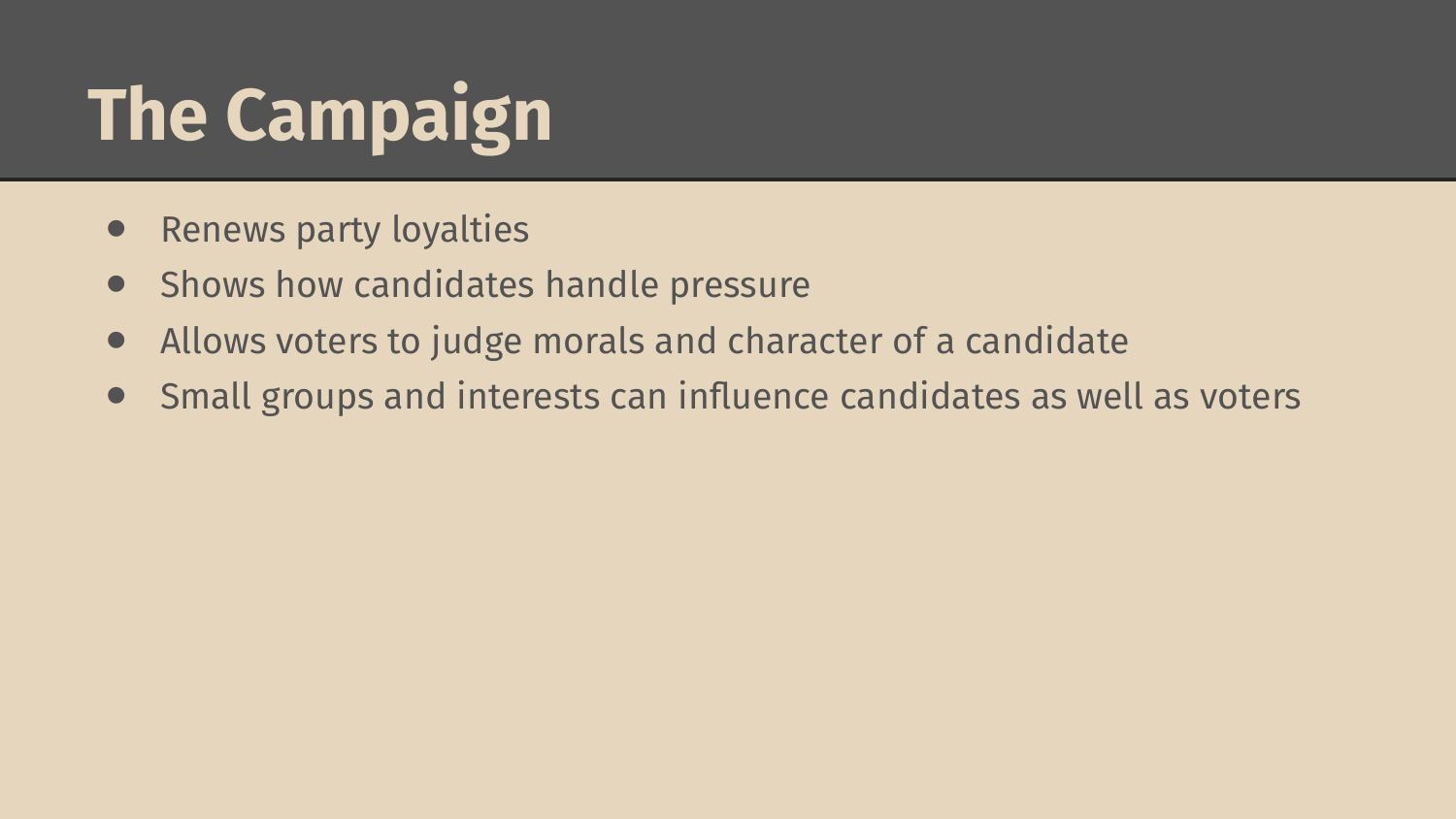

# The Campaign
Renews party loyalties
Shows how candidates handle pressure
Allows voters to judge morals and character of a candidate
Small groups and interests can influence candidates as well as voters